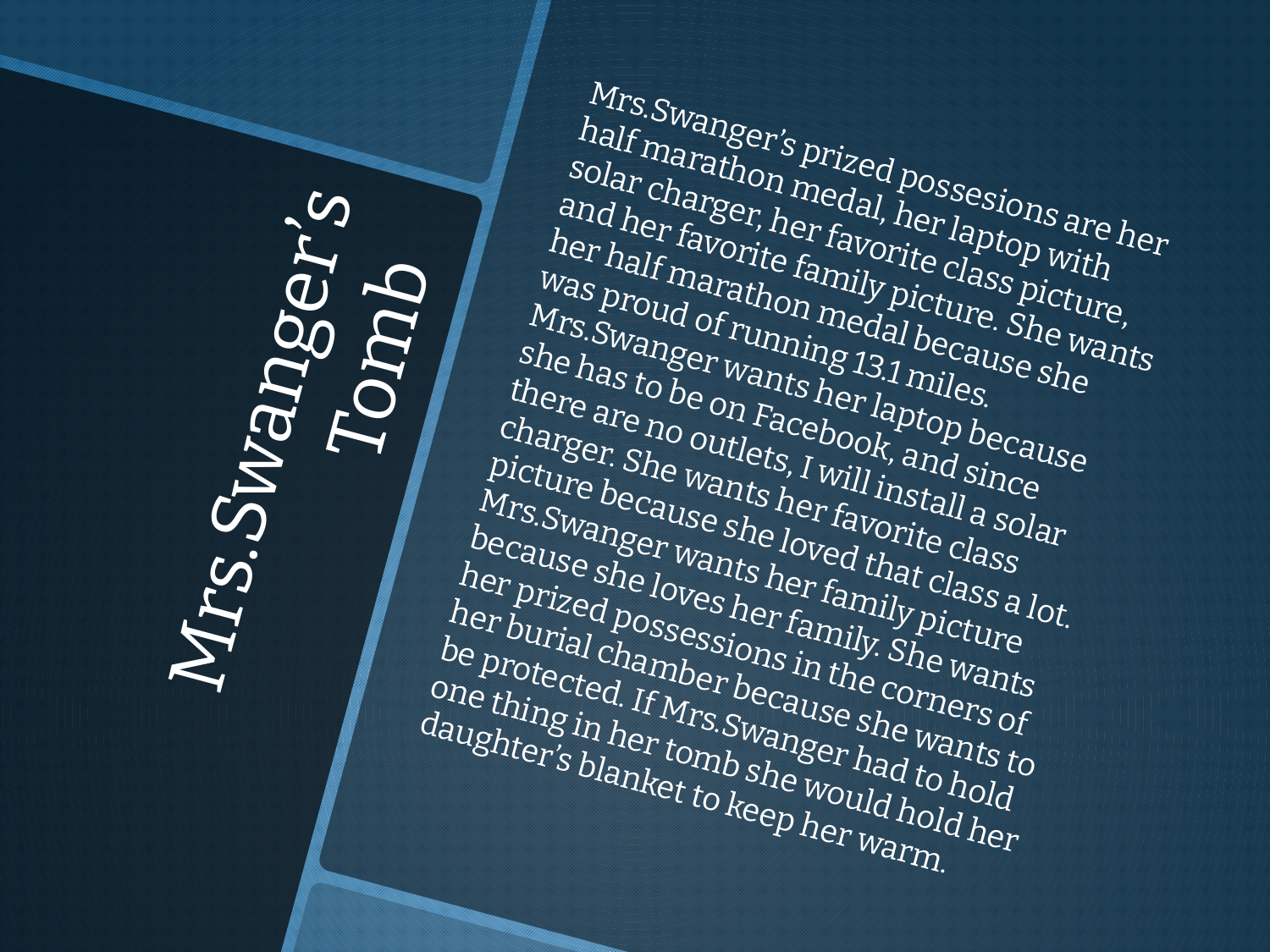

Mrs.Swanger’s prized possesions are her half marathon medal, her laptop with solar charger, her favorite class picture, and her favorite family picture. She wants her half marathon medal because she was proud of running 13.1 miles. Mrs.Swanger wants her laptop because she has to be on Facebook, and since there are no outlets, I will install a solar charger. She wants her favorite class picture because she loved that class a lot. Mrs.Swanger wants her family picture because she loves her family. She wants her prized possessions in the corners of her burial chamber because she wants to be protected. If Mrs.Swanger had to hold one thing in her tomb she would hold her daughter’s blanket to keep her warm.
# Mrs.Swanger’s Tomb